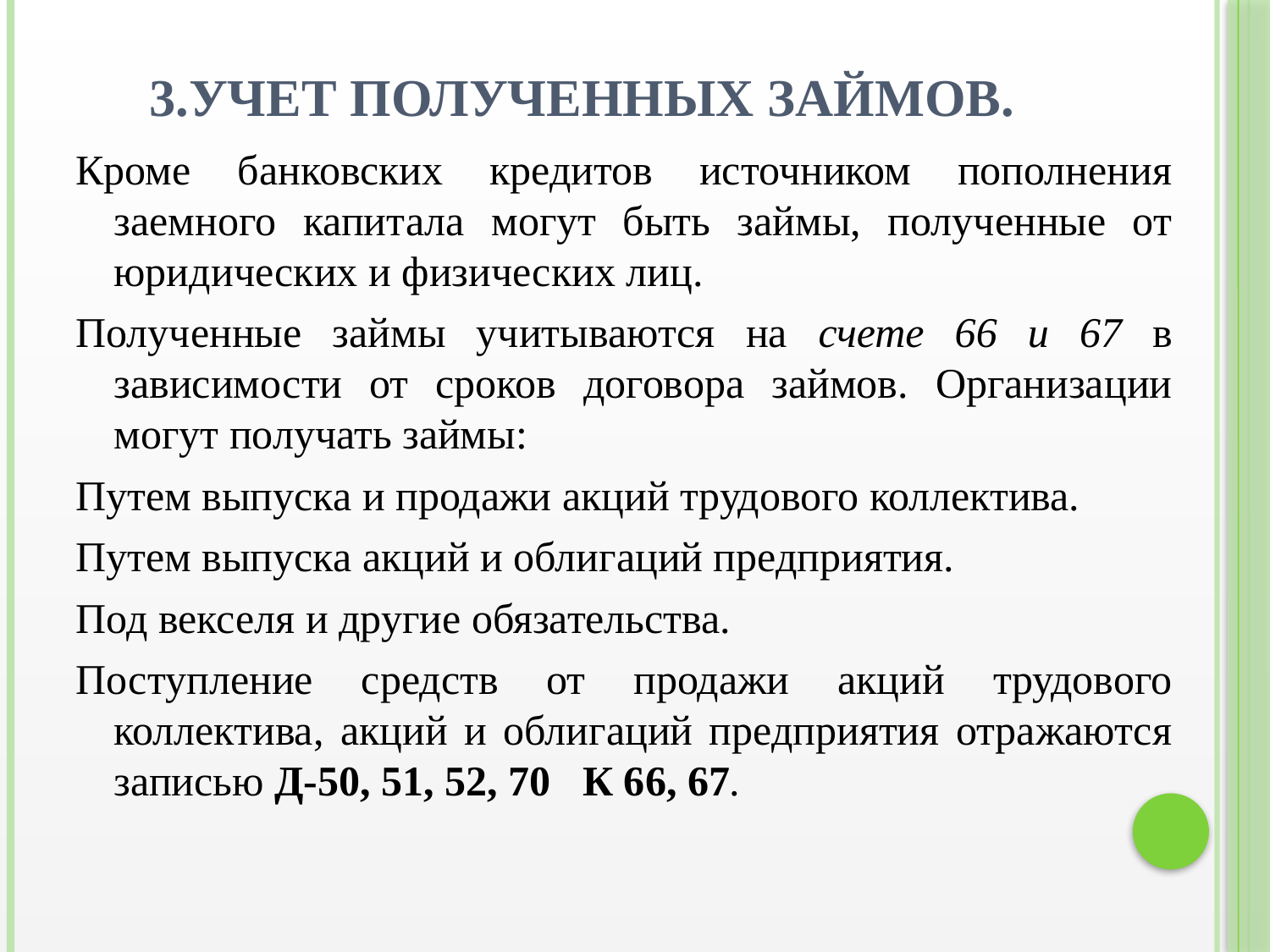

# 3.Учет полученных займов.
Кроме банковских кредитов источником пополнения заемного капитала могут быть займы, полученные от юридических и физических лиц.
Полученные займы учитываются на счете 66 и 67 в зависимости от сроков договора займов. Организации могут получать займы:
Путем выпуска и продажи акций трудового коллектива.
Путем выпуска акций и облигаций предприятия.
Под векселя и другие обязательства.
Поступление средств от продажи акций трудового коллектива, акций и облигаций предприятия отражаются записью Д-50, 51, 52, 70   К 66, 67.